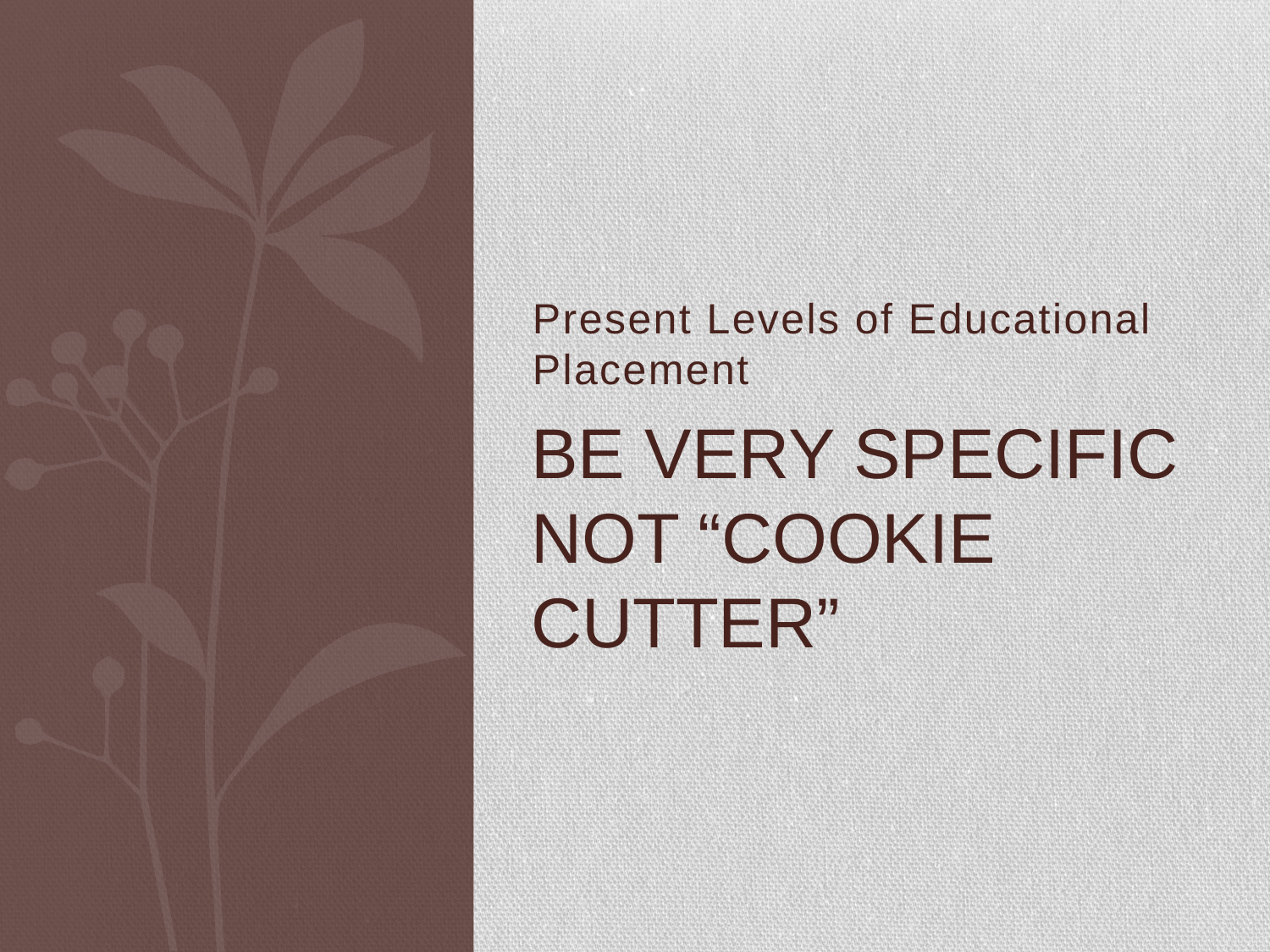

Present Levels of Educational Placement
# Be very specific Not “cookie cutter”